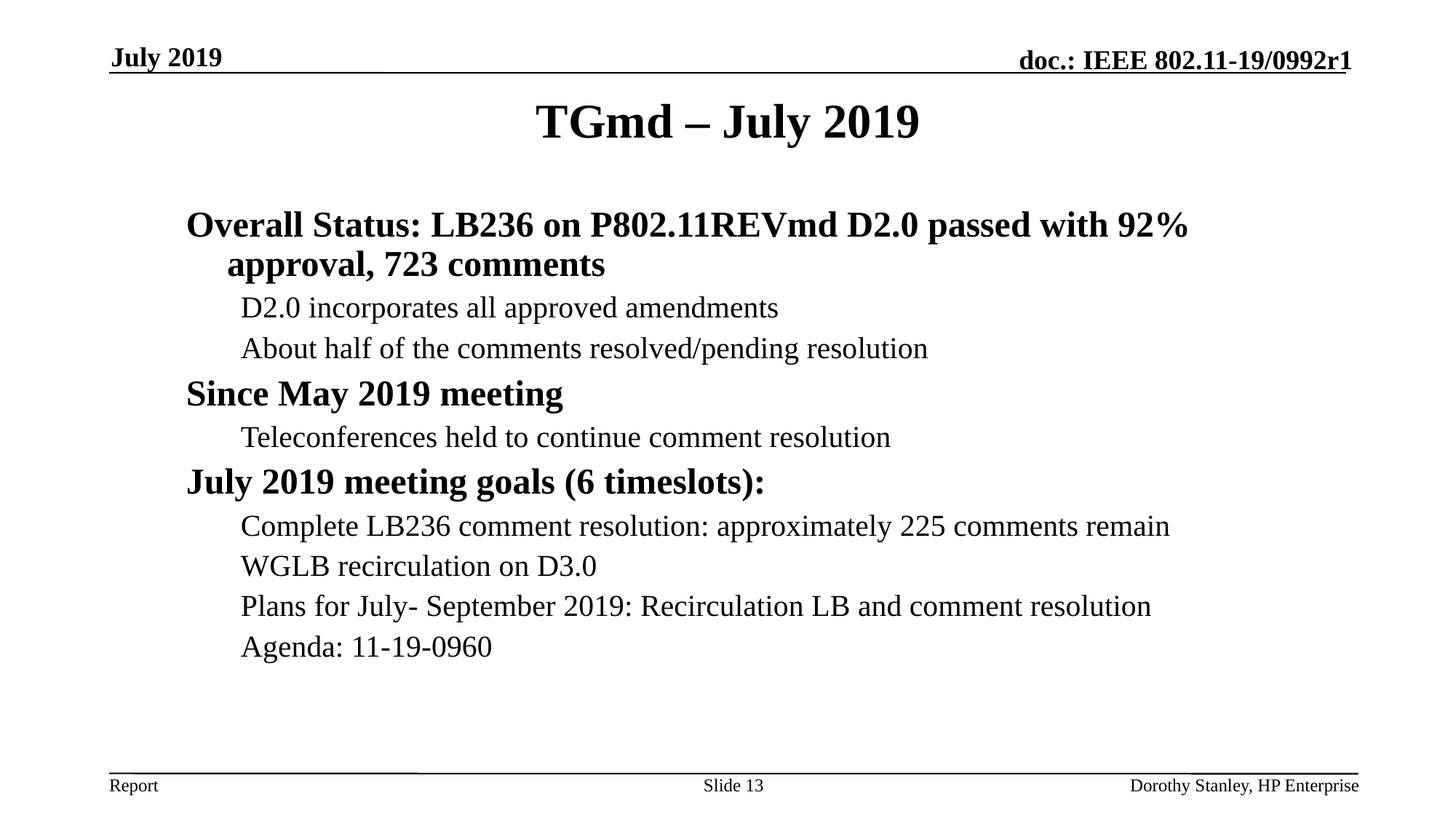

July 2019
TGmd – July 2019
Overall Status: LB236 on P802.11REVmd D2.0 passed with 92% approval, 723 comments
D2.0 incorporates all approved amendments
About half of the comments resolved/pending resolution
Since May 2019 meeting
Teleconferences held to continue comment resolution
July 2019 meeting goals (6 timeslots):
Complete LB236 comment resolution: approximately 225 comments remain
WGLB recirculation on D3.0
Plans for July- September 2019: Recirculation LB and comment resolution
Agenda: 11-19-0960

Slide 13
Dorothy Stanley, HP Enterprise